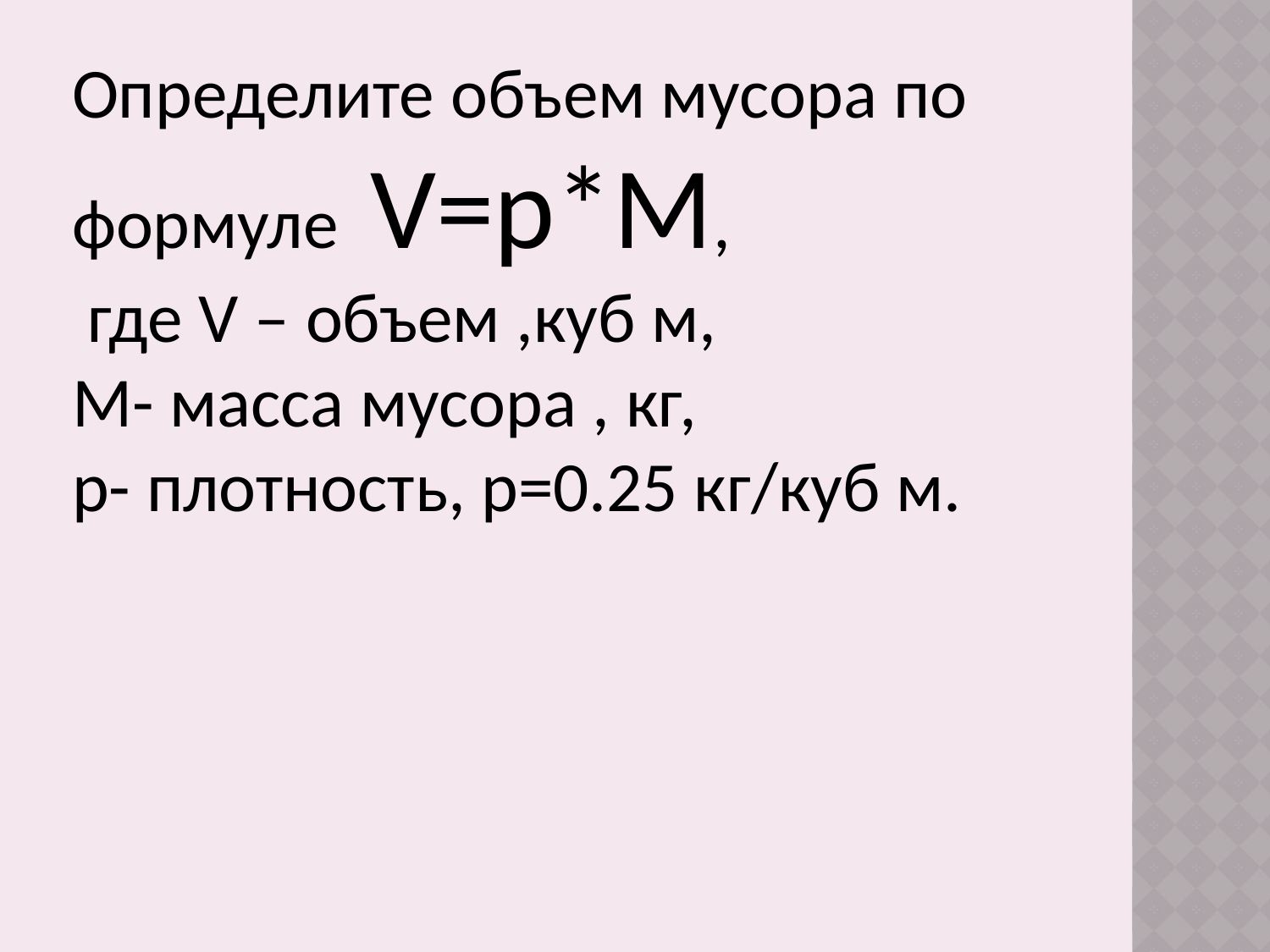

Определите объем мусора по формуле  V=р*М,
 где V – объем ,куб м,
М- масса мусора , кг,
р- плотность, р=0.25 кг/куб м.